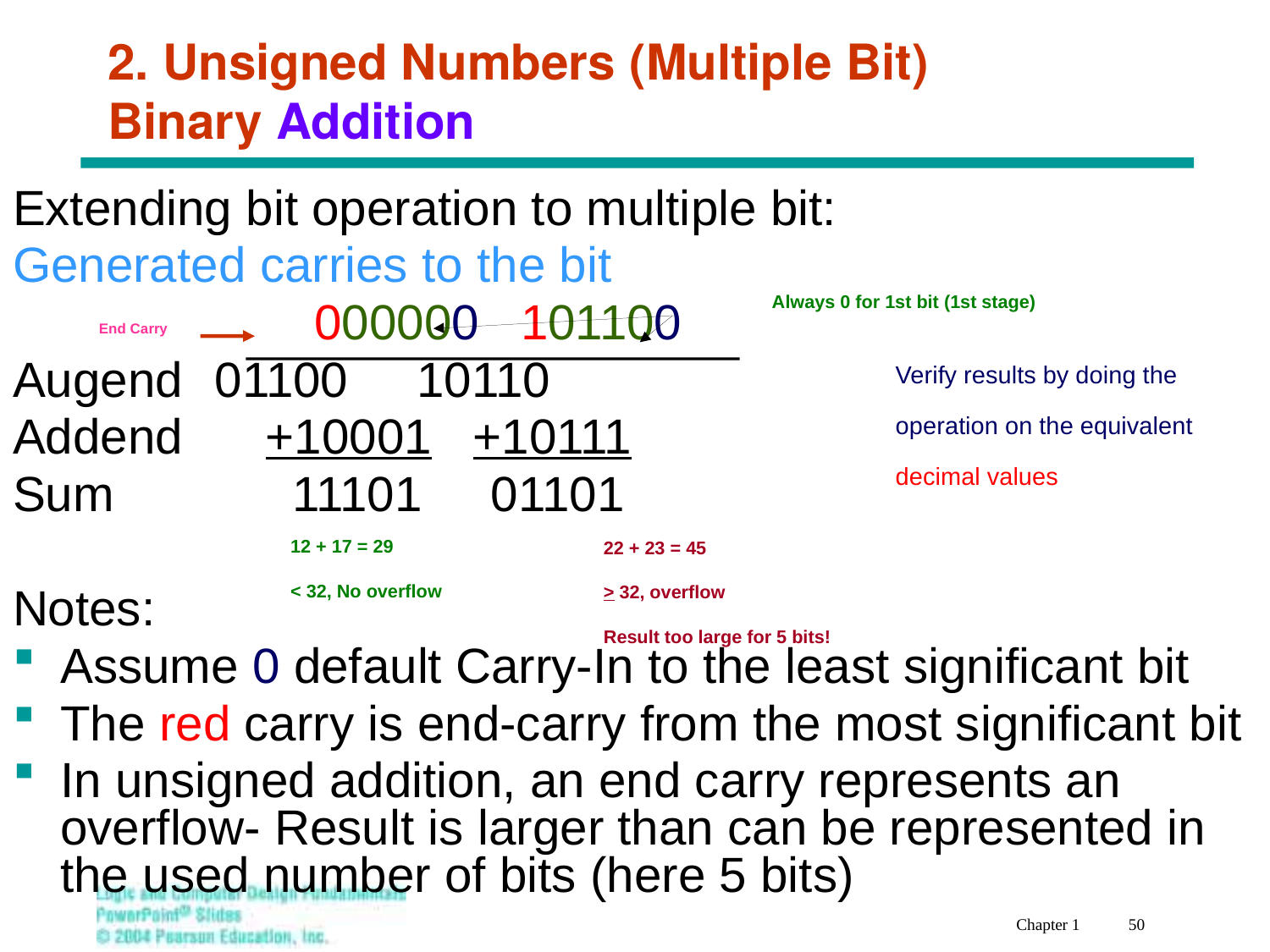

# 2. Unsigned Numbers (Multiple Bit)  Binary Addition
Extending bit operation to multiple bit:
Generated carries to the bit
			000000   101100
Augend	  01100     10110
Addend      +10001   +10111
Sum             11101     01101

Notes:
Assume 0 default Carry-In to the least significant bit
The red carry is end-carry from the most significant bit
In unsigned addition, an end carry represents an overflow- Result is larger than can be represented in the used number of bits (here 5 bits)
Always 0 for 1st bit (1st stage)
End Carry

Verify results by doing the operation on the equivalent decimal values

12 + 17 = 29
< 32, No overflow
22 + 23 = 45
> 32, overflow
Result too large for 5 bits!

Chapter 1            50